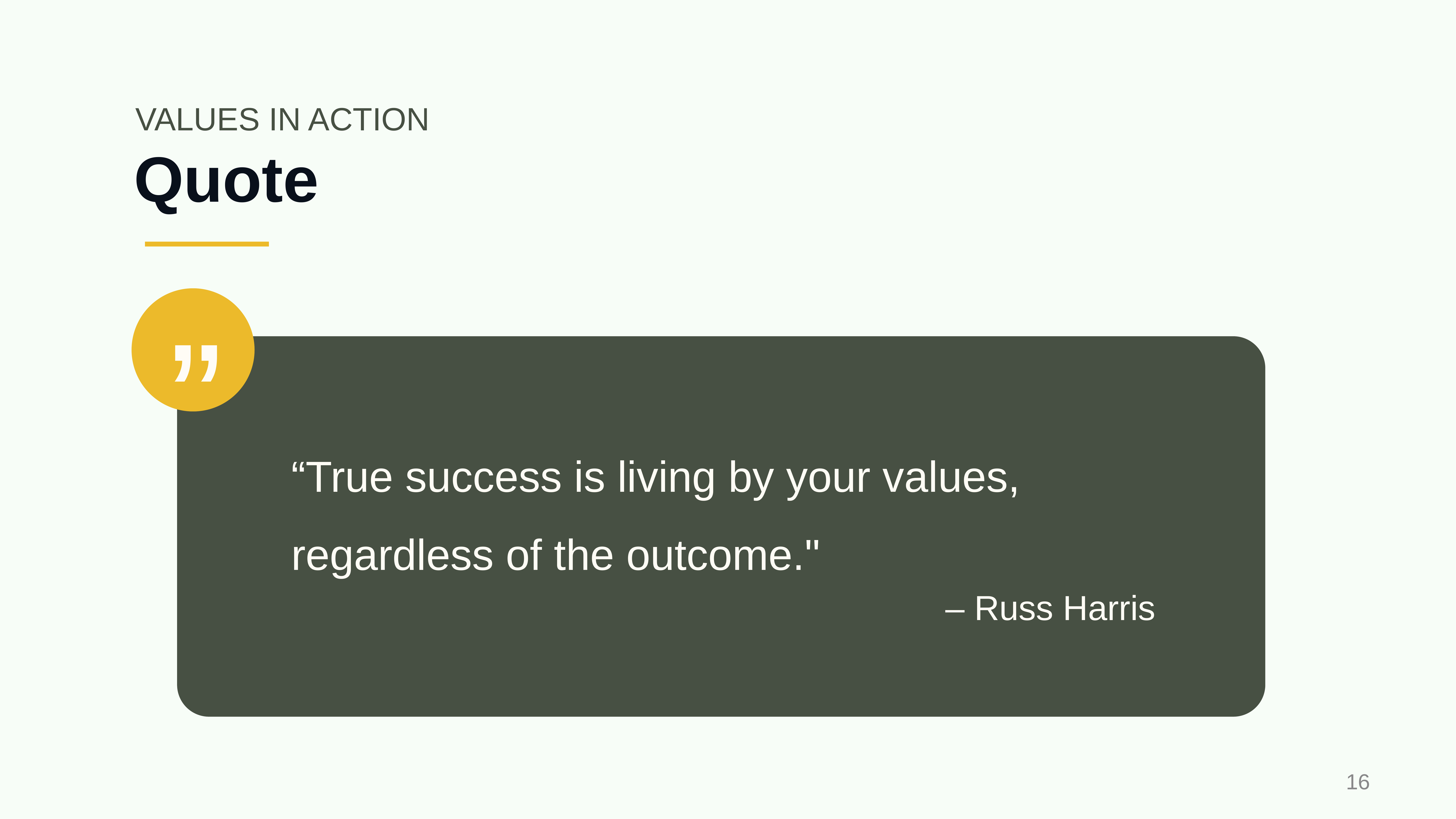

VALUES IN ACTION
# Quote

”

“True success is living by your values, regardless of the outcome."
– Russ Harris
16